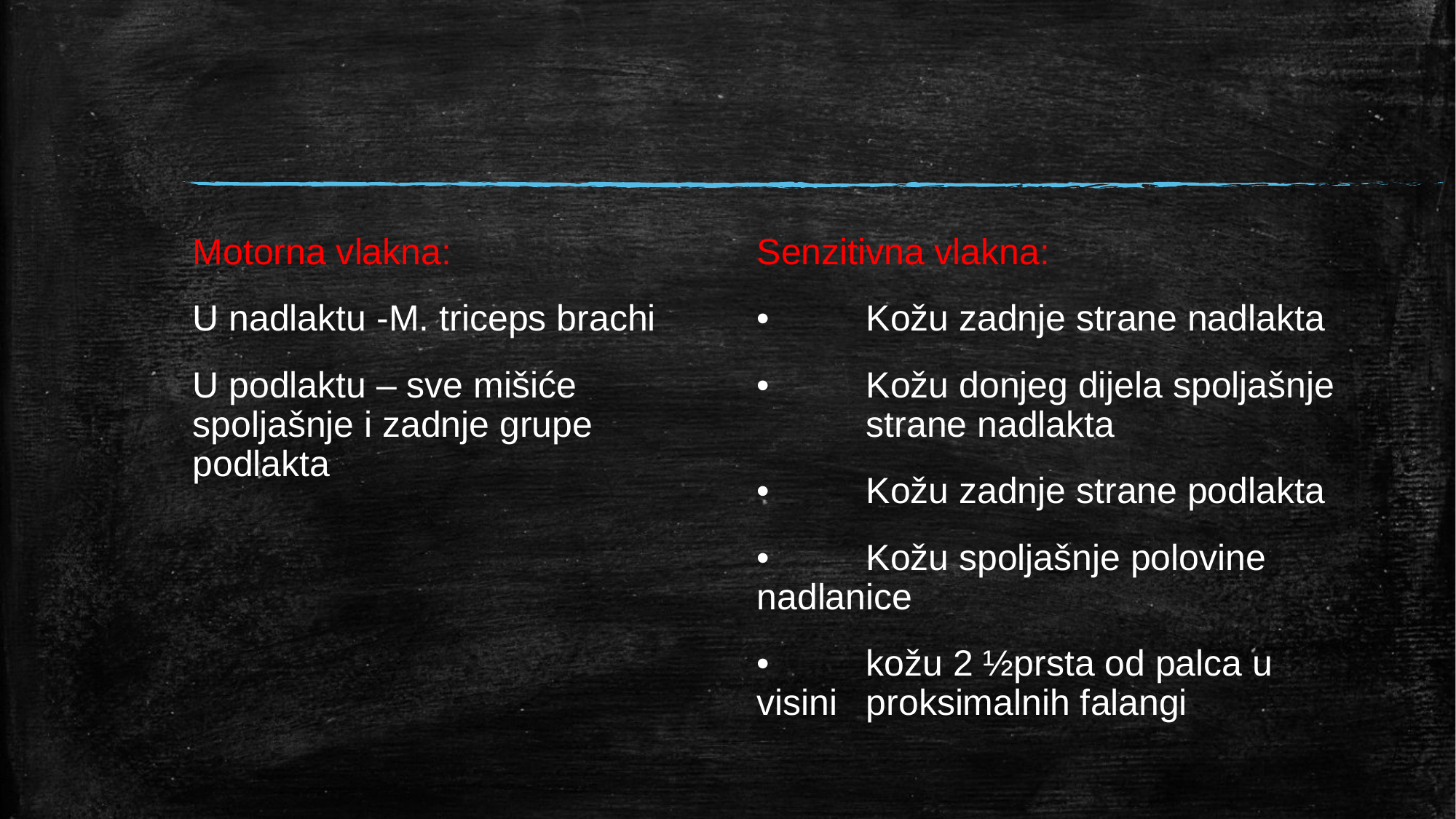

Motorna vlakna:
U nadlaktu -M. triceps brachi
U podlaktu – sve mišiće spoljašnje i zadnje grupe podlakta

Senzitivna vlakna:
•	Kožu zadnje strane nadlakta
•	Kožu donjeg dijela spoljašnje 	strane nadlakta
•	Kožu zadnje strane podlakta
•	Kožu spoljašnje polovine 	nadlanice
•	kožu 2 ½prsta od palca u visini 	proksimalnih falangi